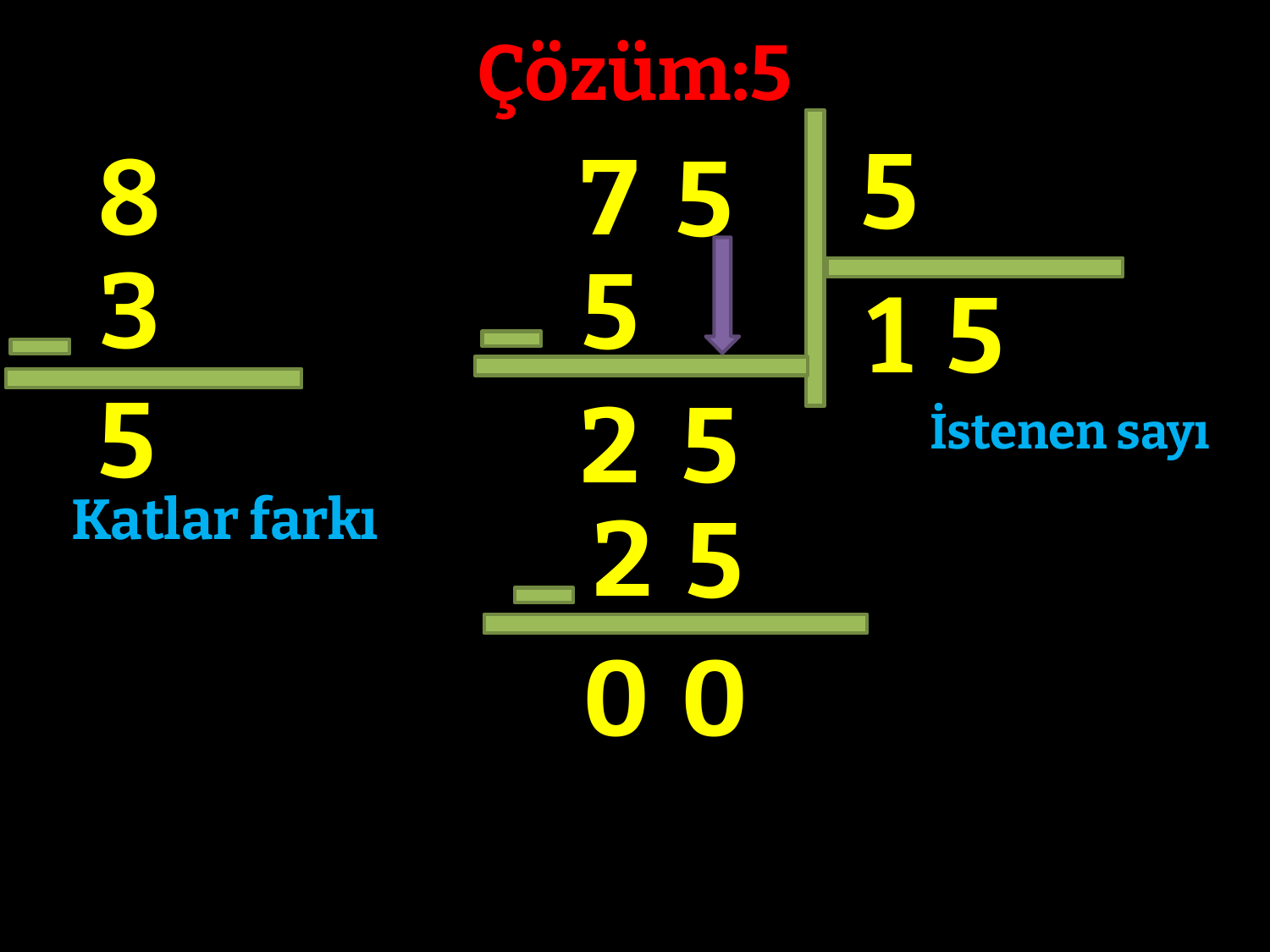

Çözüm:5
5
8
7
5

3
5

1
5
#

5
5
2
İstenen sayı
Katlar farkı
2
5

0
0